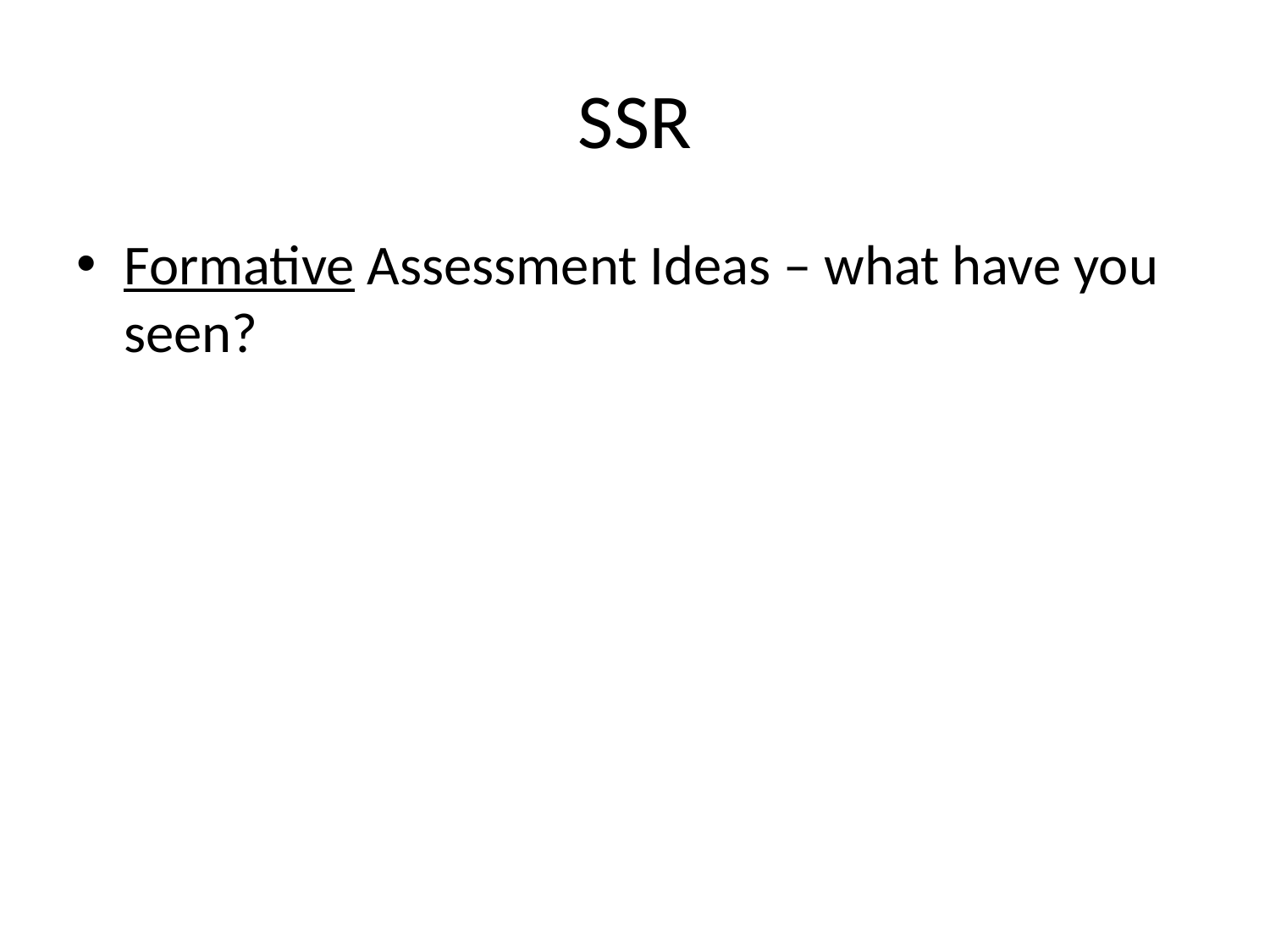

# SSR
Formative Assessment Ideas – what have you seen?